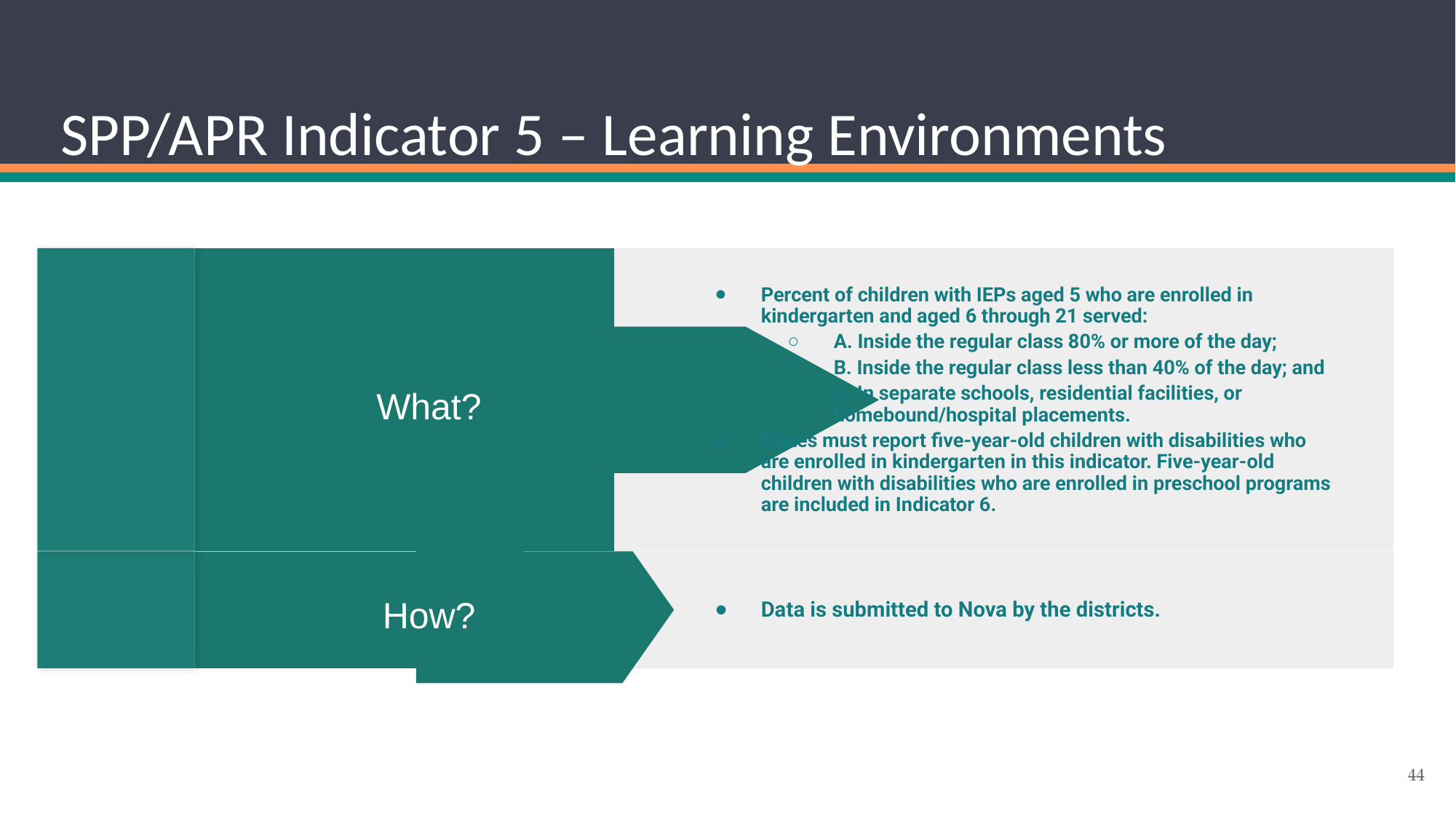

# SPP/APR Indicator 5 – Learning Environments

Percent of children with IEPs aged 5 who are enrolled in kindergarten and aged 6 through 21 served:
A. Inside the regular class 80% or more of the day;
B. Inside the regular class less than 40% of the day; and
C. In separate schools, residential facilities, or homebound/hospital placements.
States must report five-year-old children with disabilities who are enrolled in kindergarten in this indicator. Five-year-old children with disabilities who are enrolled in preschool programs are included in Indicator 6.
What?

Data is submitted to Nova by the districts.
How?
44